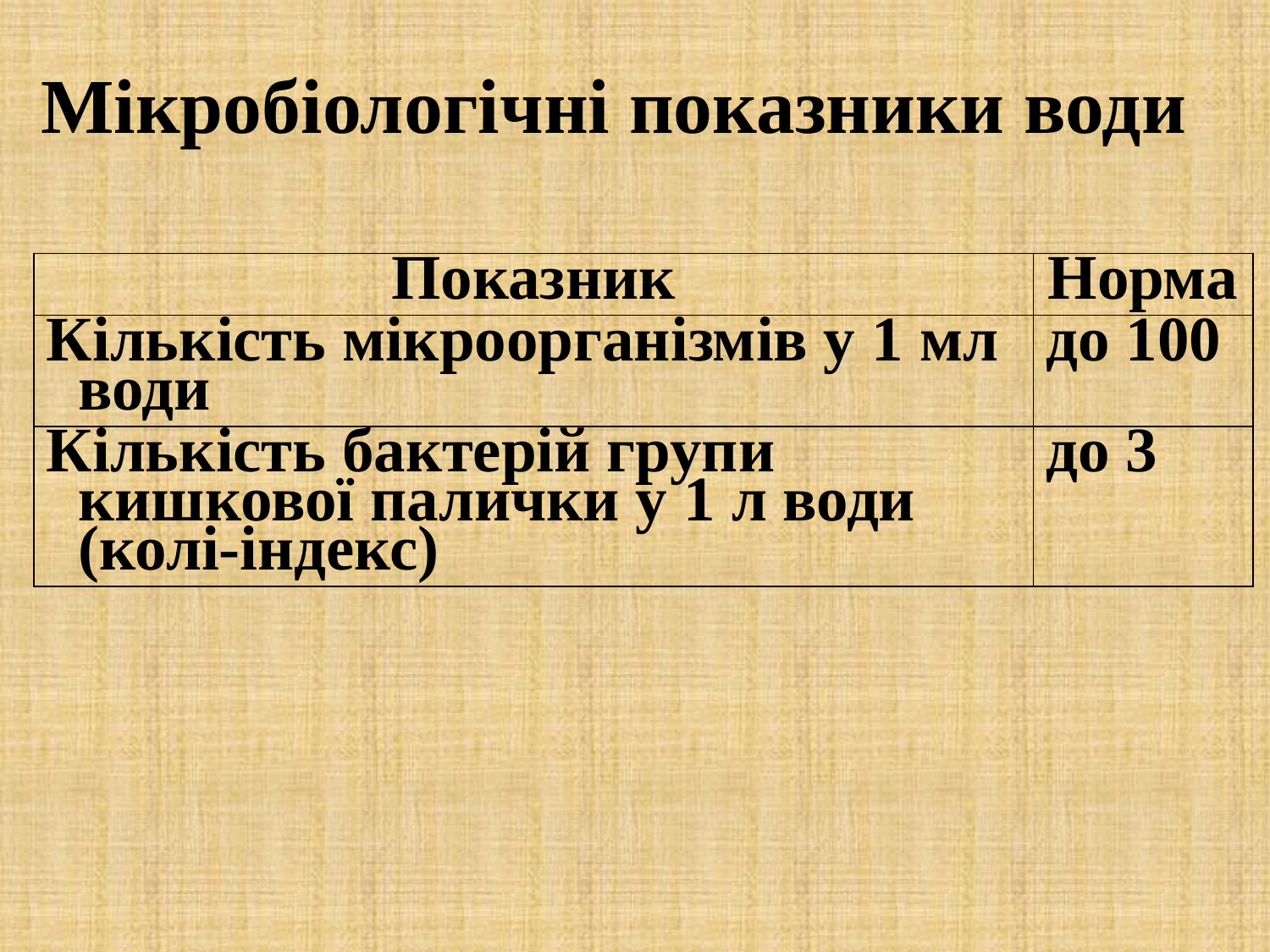

# Мікробіологічні показники води
| Показник | Норма |
| --- | --- |
| Кількість мікроорганізмів у 1 мл води | до 100 |
| Кількість бактерій групи кишкової палички у 1 л води (колі-індекс) | до 3 |